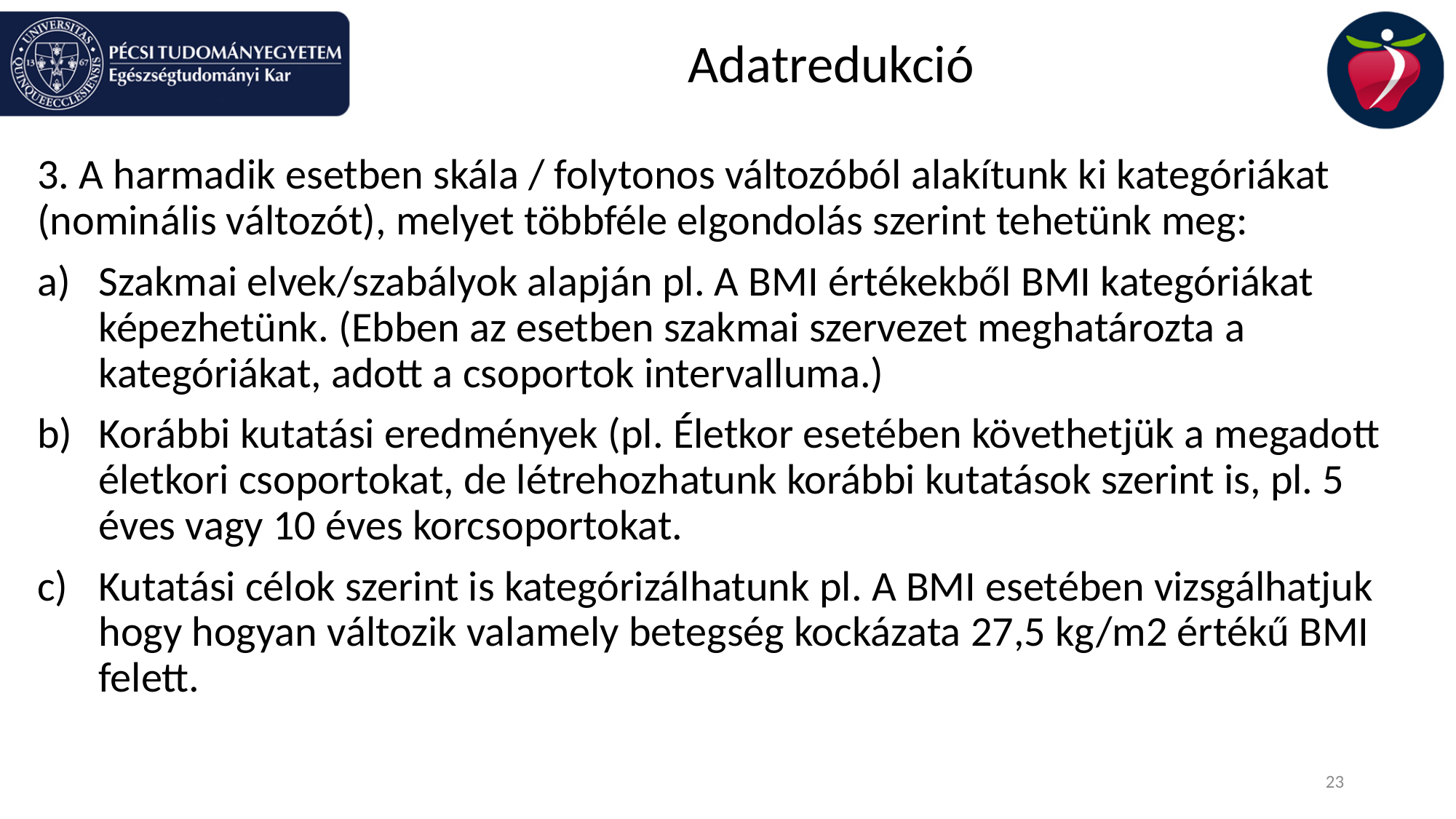

# Adatredukció
3. A harmadik esetben skála / folytonos változóból alakítunk ki kategóriákat (nominális változót), melyet többféle elgondolás szerint tehetünk meg:
Szakmai elvek/szabályok alapján pl. A BMI értékekből BMI kategóriákat képezhetünk. (Ebben az esetben szakmai szervezet meghatározta a kategóriákat, adott a csoportok intervalluma.)
Korábbi kutatási eredmények (pl. Életkor esetében követhetjük a megadott életkori csoportokat, de létrehozhatunk korábbi kutatások szerint is, pl. 5 éves vagy 10 éves korcsoportokat.
Kutatási célok szerint is kategórizálhatunk pl. A BMI esetében vizsgálhatjuk hogy hogyan változik valamely betegség kockázata 27,5 kg/m2 értékű BMI felett.

23